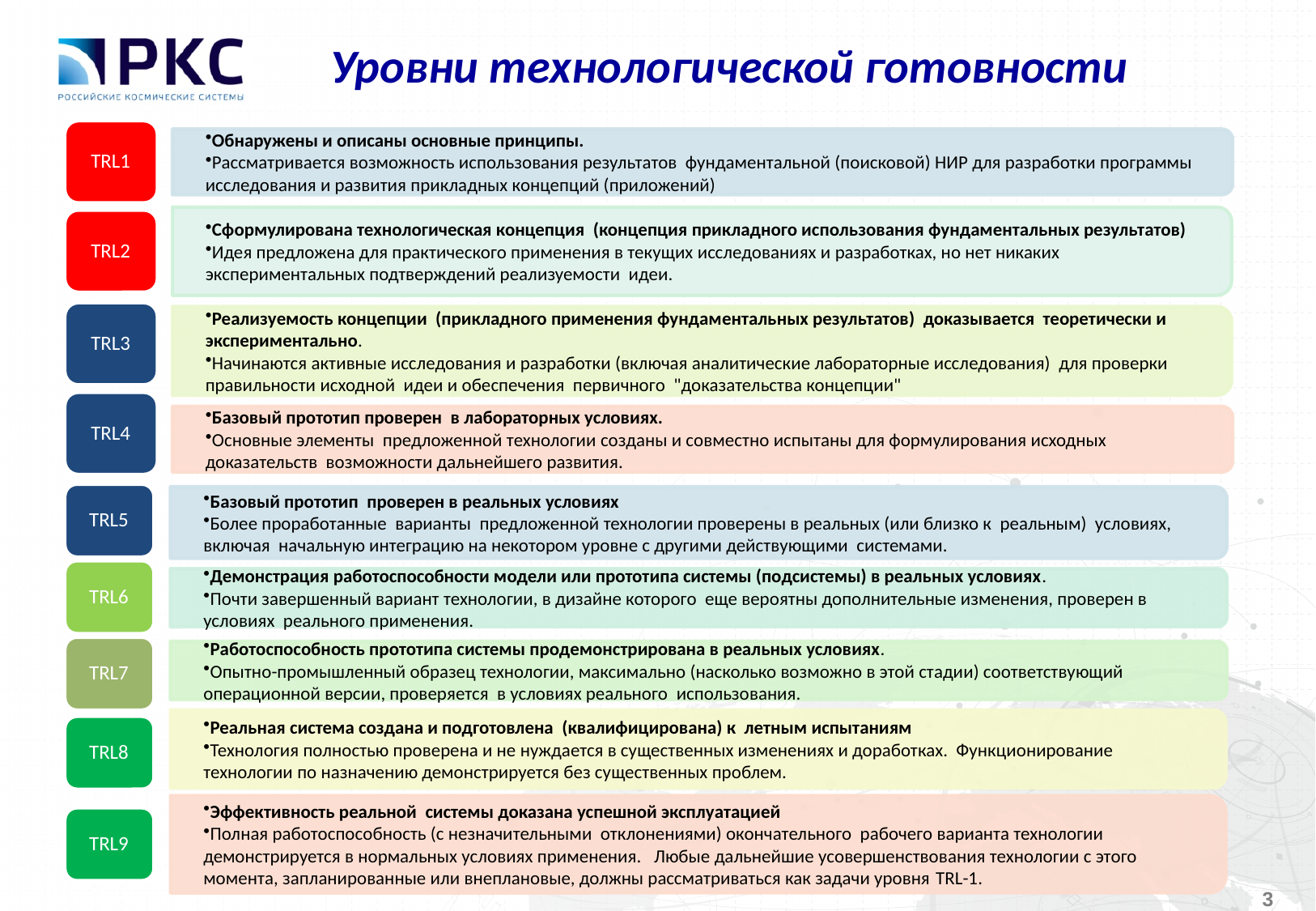

Уровни технологической готовности
Обнаружены и описаны основные принципы.
Рассматривается возможность использования результатов  фундаментальной (поисковой) НИР для разработки программы исследования и развития прикладных концепций (приложений)
TRL1
Сформулирована технологическая концепция  (концепция прикладного использования фундаментальных результатов)
Идея предложена для практического применения в текущих исследованиях и разработках, но нет никаких экспериментальных подтверждений реализуемости  идеи.
TRL2
Реализуемость концепции  (прикладного применения фундаментальных результатов)  доказывается  теоретически и  экспериментально.
Начинаются активные исследования и разработки (включая аналитические лабораторные исследования)  для проверки  правильности исходной  идеи и обеспечения  первичного  "доказательства концепции"
TRL3
Базовый прототип проверен  в лабораторных условиях.
Основные элементы  предложенной технологии созданы и совместно испытаны для формулирования исходных доказательств  возможности дальнейшего развития.
TRL4
Базовый прототип  проверен в реальных условиях
Более проработанные  варианты  предложенной технологии проверены в реальных (или близко к  реальным)  условиях, включая  начальную интеграцию на некотором уровне с другими действующими  системами.
TRL5
Демонстрация работоспособности модели или прототипа системы (подсистемы) в реальных условиях.
Почти завершенный вариант технологии, в дизайне которого  еще вероятны дополнительные изменения, проверен в условиях  реального применения.
TRL6
Работоспособность прототипа системы продемонстрирована в реальных условиях.
Опытно-промышленный образец технологии, максимально (насколько возможно в этой стадии) соответствующий  операционной версии, проверяется  в условиях реального  использования.
TRL7
Реальная система создана и подготовлена  (квалифицирована) к  летным испытаниям
Технология полностью проверена и не нуждается в существенных изменениях и доработках.  Функционирование технологии по назначению демонстрируется без существенных проблем.
TRL8
Эффективность реальной  системы доказана успешной эксплуатацией
Полная работоспособность (с незначительными  отклонениями) окончательного  рабочего варианта технологии  демонстрируется в нормальных условиях применения.   Любые дальнейшие усовершенствования технологии с этого момента, запланированные или внеплановые, должны рассматриваться как задачи уровня TRL-1.
TRL9